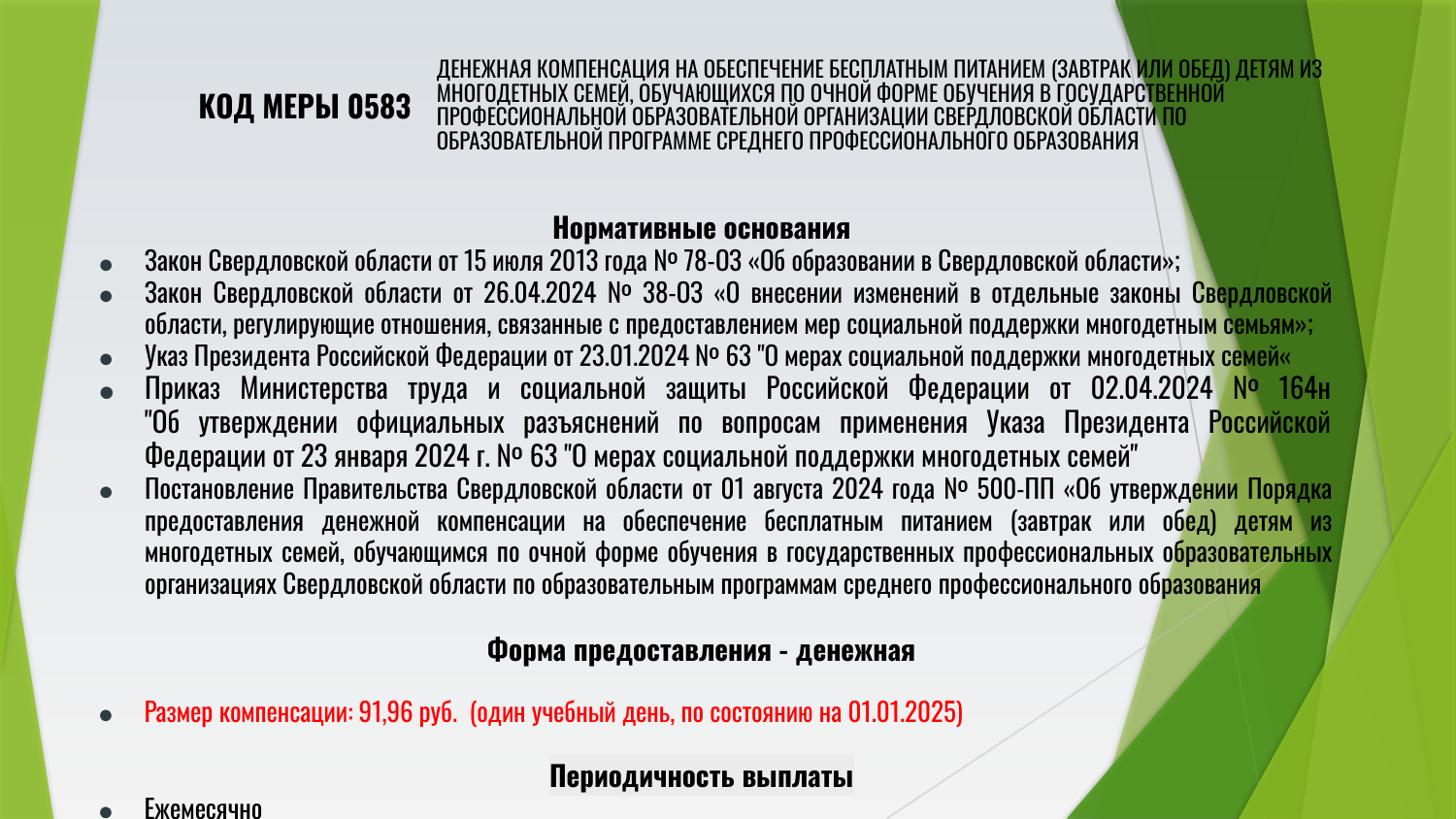

КОД МЕРЫ 0583
Денежная компенсация на обеспечение бесплатным питанием (завтрак или обед) детям из многодетных семей, обучающихся по очной форме обучения в государственной профессиональной образовательной организации Свердловской области по образовательной программе среднего профессионального образования
Нормативные основания
Закон Свердловской области от 15 июля 2013 года № 78-ОЗ «Об образовании в Свердловской области»;
Закон Свердловской области от 26.04.2024 № 38-ОЗ «О внесении изменений в отдельные законы Свердловской области, регулирующие отношения, связанные с предоставлением мер социальной поддержки многодетным семьям»;
Указ Президента Российской Федерации от 23.01.2024 № 63 "О мерах социальной поддержки многодетных семей«
Приказ Министерства труда и социальной защиты Российской Федерации от 02.04.2024 № 164н
"Об утверждении официальных разъяснений по вопросам применения Указа Президента Российской Федерации от 23 января 2024 г. № 63 "О мерах социальной поддержки многодетных семей"
Постановление Правительства Свердловской области от 01 августа 2024 года № 500-ПП «Об утверждении Порядка предоставления денежной компенсации на обеспечение бесплатным питанием (завтрак или обед) детям из многодетных семей, обучающимся по очной форме обучения в государственных профессиональных образовательных организациях Свердловской области по образовательным программам среднего профессионального образования

Форма предоставления - денежная

Размер компенсации: 91,96 руб.  (один учебный день, по состоянию на 01.01.2025)

Периодичность выплаты
Ежемесячно